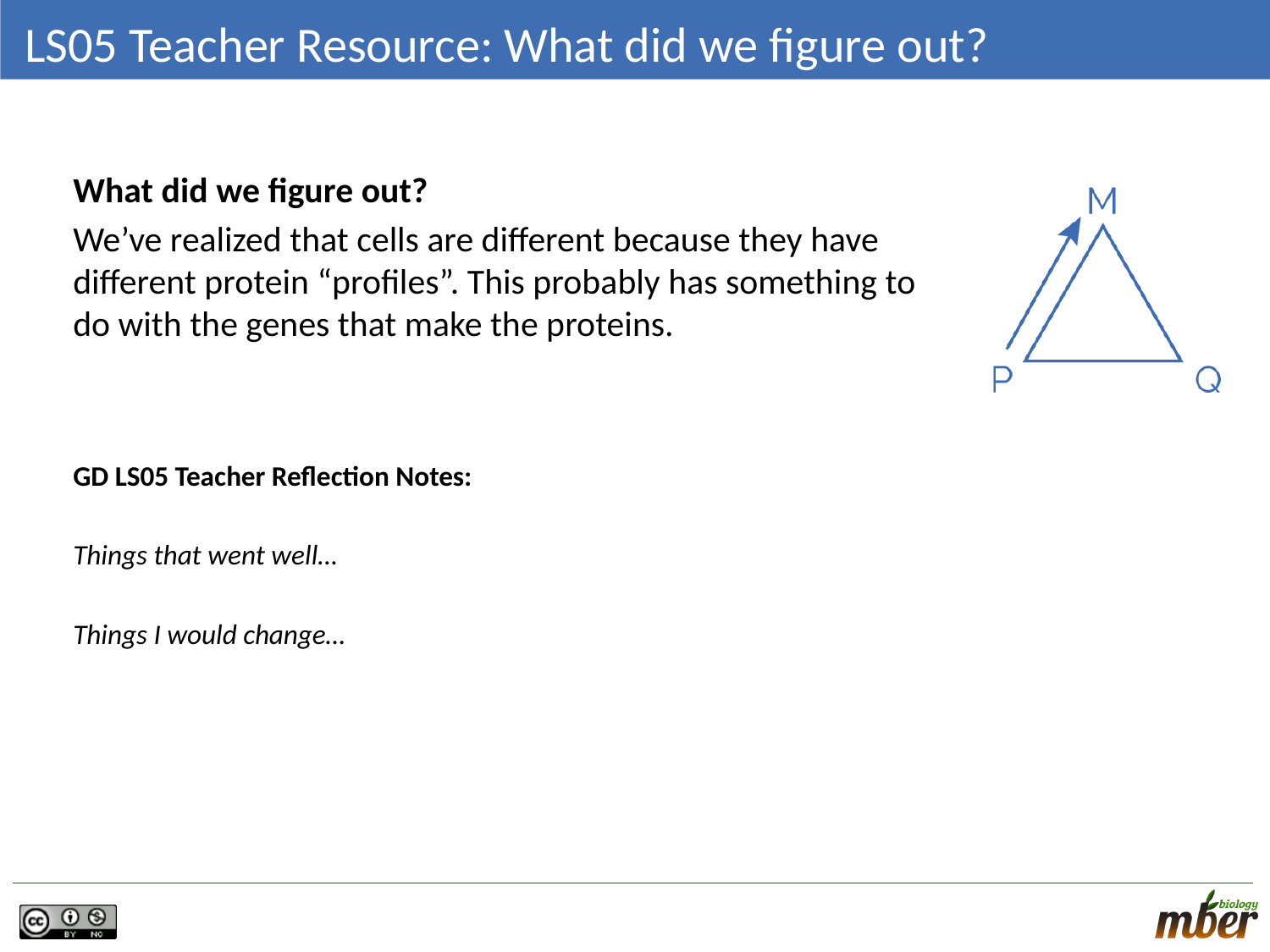

# LS05 Teacher Resource: What did we figure out?
What did we figure out?
We’ve realized that cells are different because they have different protein “profiles”. This probably has something to do with the genes that make the proteins.

GD LS05 Teacher Reflection Notes:

Things that went well…

Things I would change…